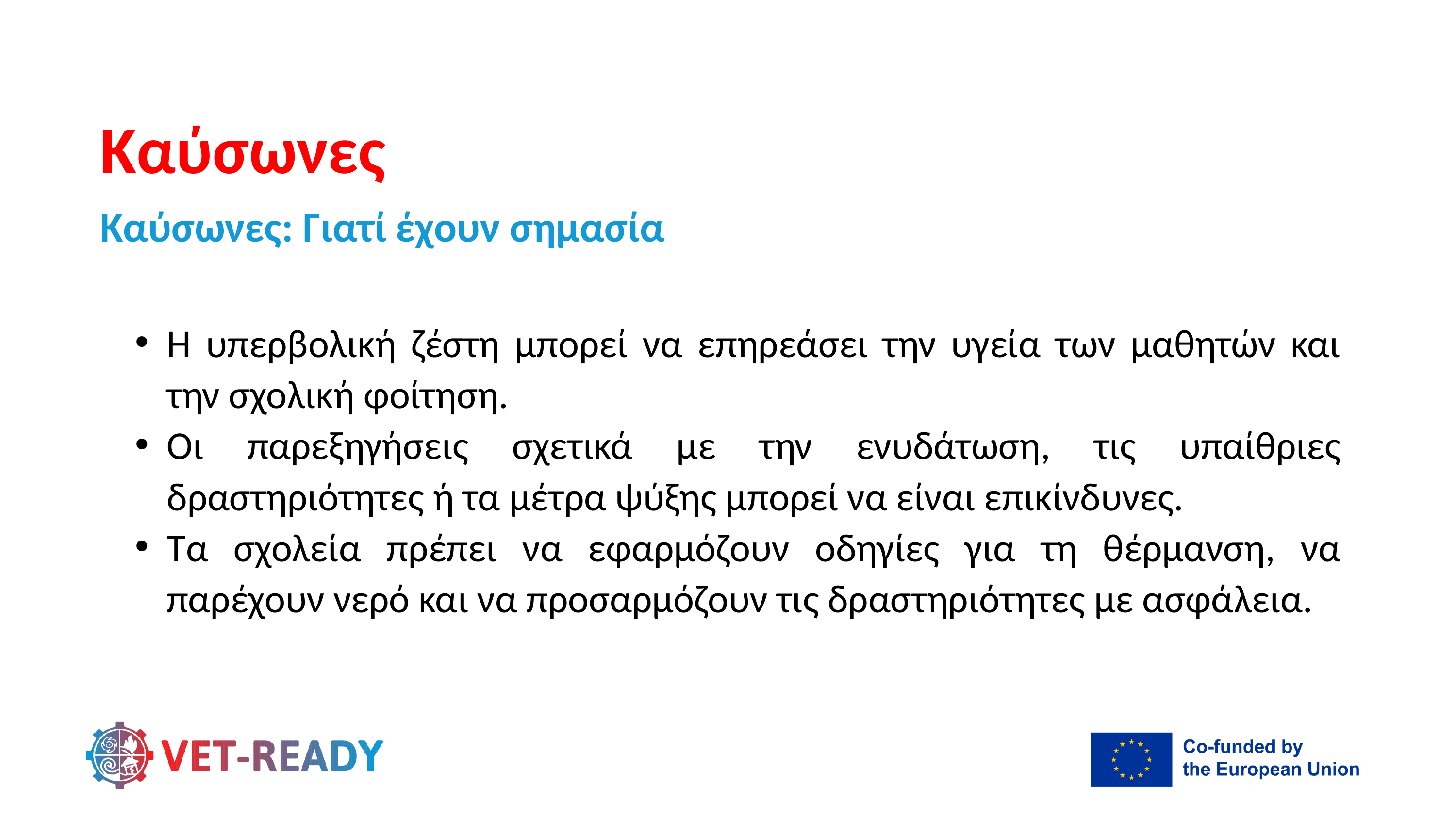

Καύσωνες
Καύσωνες: Γιατί έχουν σημασία
Η υπερβολική ζέστη μπορεί να επηρεάσει την υγεία των μαθητών και την σχολική φοίτηση.
Οι παρεξηγήσεις σχετικά με την ενυδάτωση, τις υπαίθριες δραστηριότητες ή τα μέτρα ψύξης μπορεί να είναι επικίνδυνες.
Τα σχολεία πρέπει να εφαρμόζουν οδηγίες για τη θέρμανση, να παρέχουν νερό και να προσαρμόζουν τις δραστηριότητες με ασφάλεια.